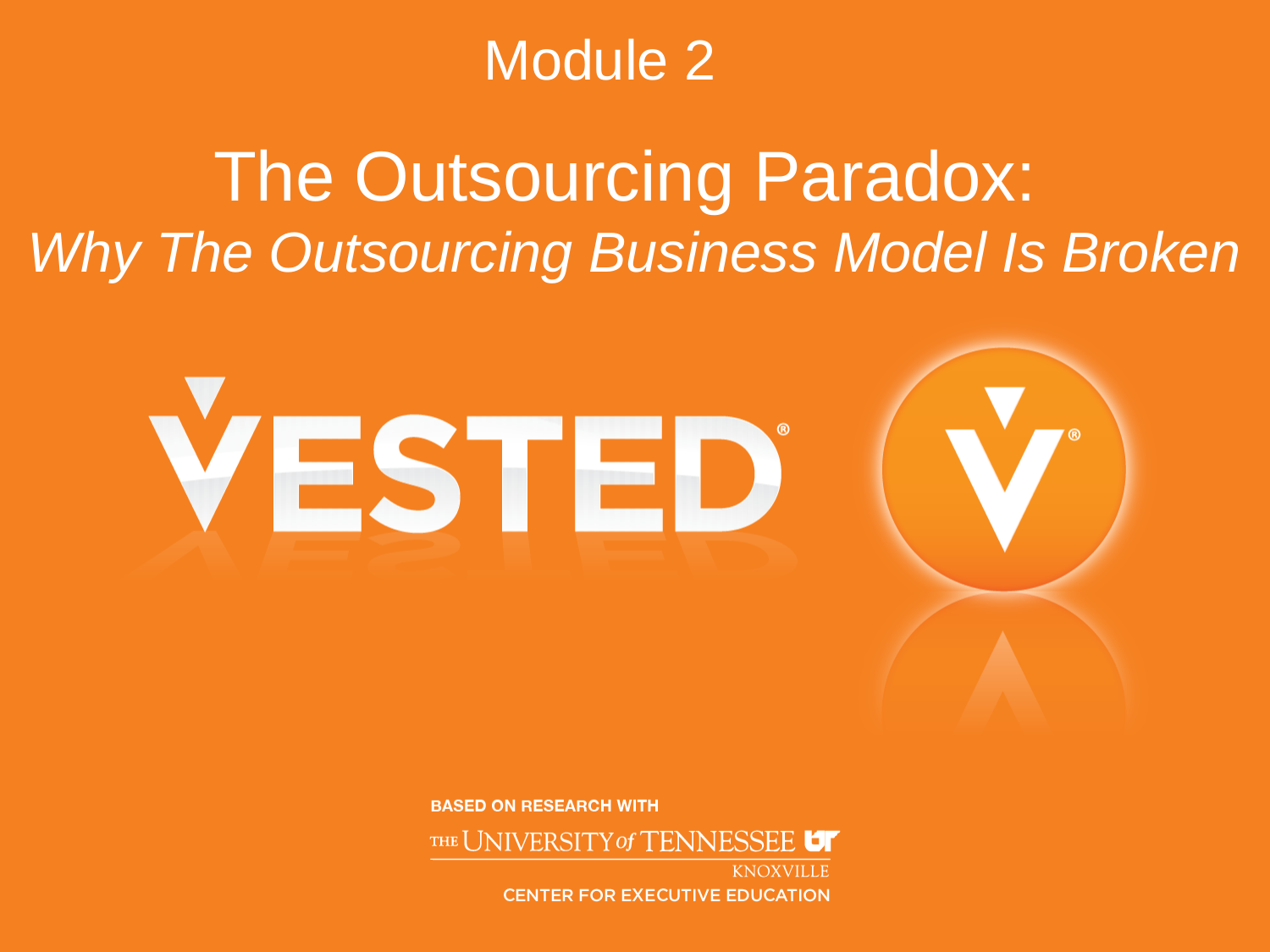

Module 2
# The Outsourcing Paradox: Why The Outsourcing Business Model Is Broken